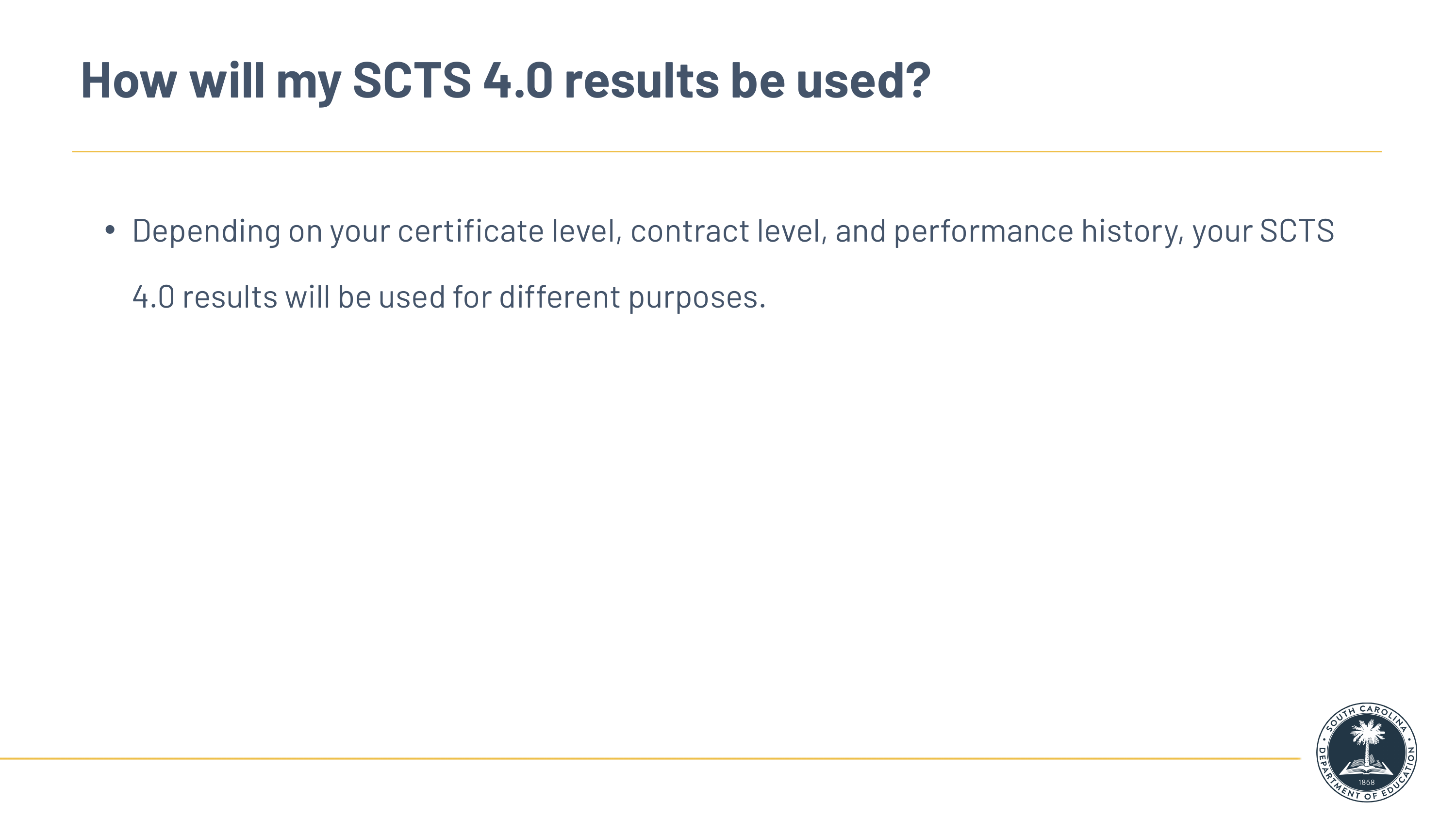

# How will my SCTS 4.0 results be used?
Depending on your certificate level, contract level, and performance history, your SCTS 4.0 results will be used for different purposes.